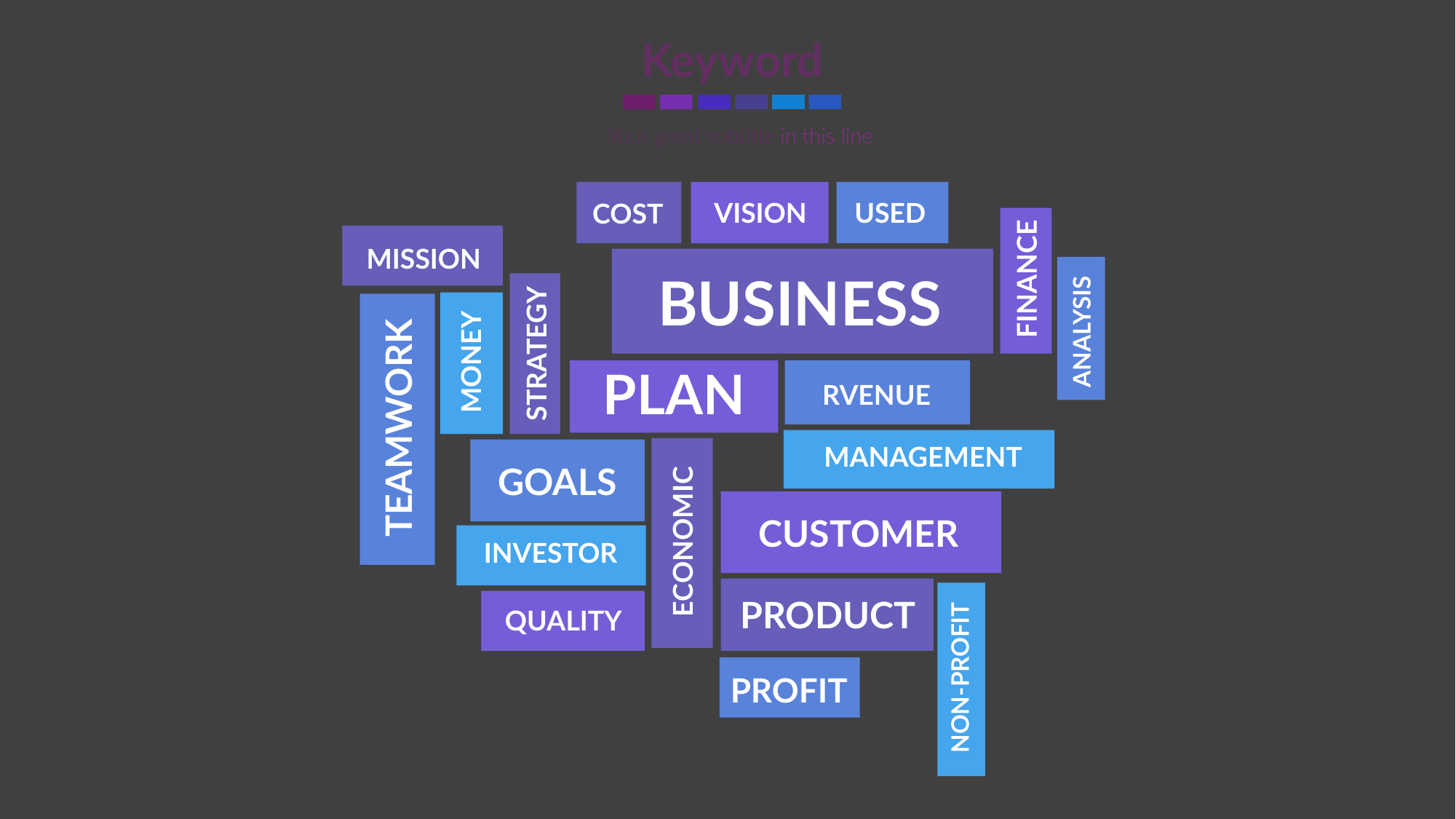

Keyword
Your great subtitle in this line

VISION
USED
COST
MISSION
FINANCE
BUSINESS
ANALYSIS
STRATEGY
MONEY
PLAN
RVENUE
TEAMWORK
MANAGEMENT
GOALS
CUSTOMER
ECONOMIC
INVESTOR
PRODUCT
QUALITY
NON-PROFIT
PROFIT